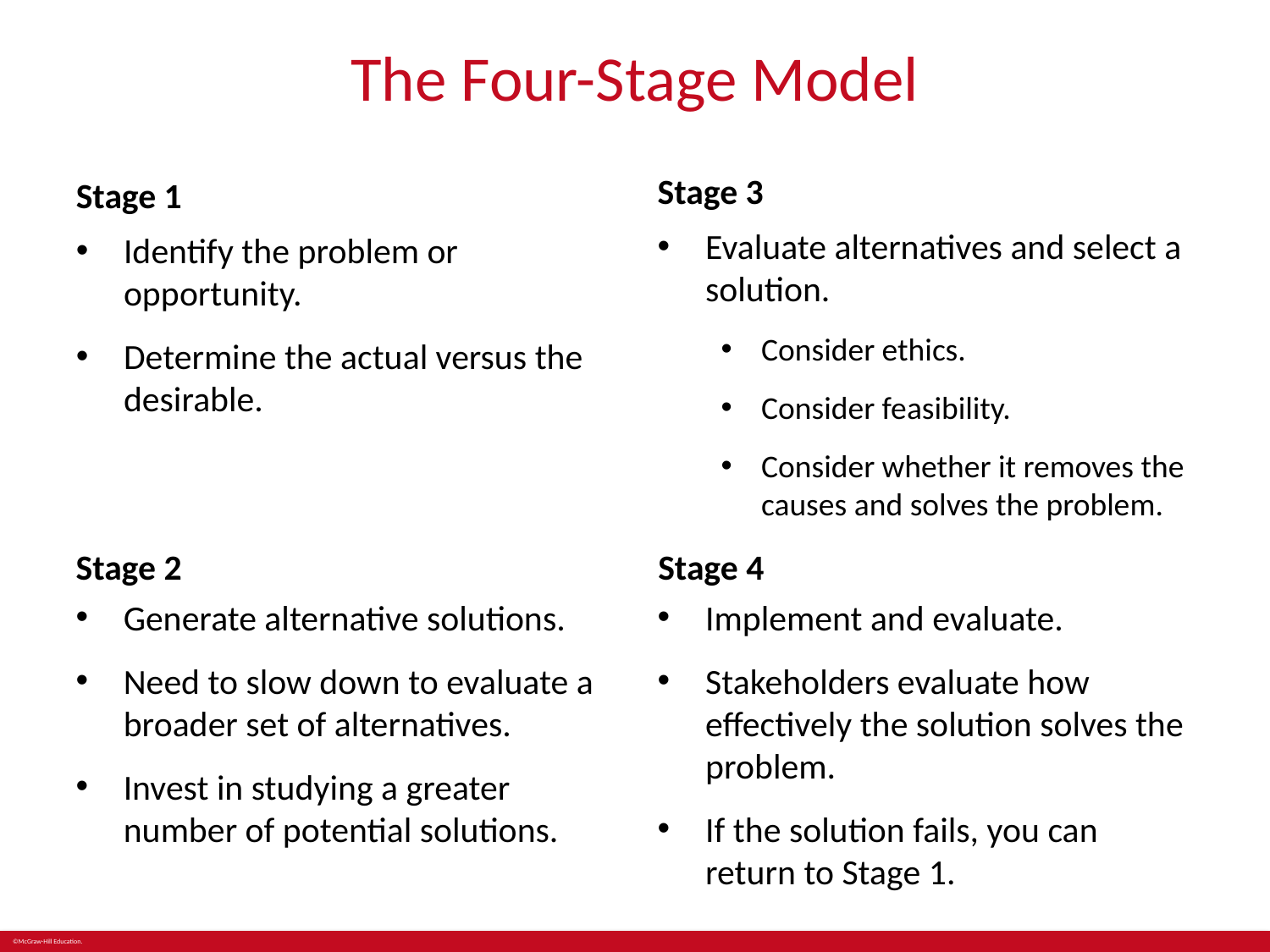

# The Four-Stage Model
Stage 1
Stage 3
Evaluate alternatives and select a solution.
Consider ethics.
Consider feasibility.
Consider whether it removes the causes and solves the problem.

Identify the problem or opportunity.
Determine the actual versus the desirable.

Stage 2
Stage 4
Generate alternative solutions.
Need to slow down to evaluate a broader set of alternatives.
Invest in studying a greater number of potential solutions.

Implement and evaluate.
Stakeholders evaluate how effectively the solution solves the problem.
If the solution fails, you can return to Stage 1.